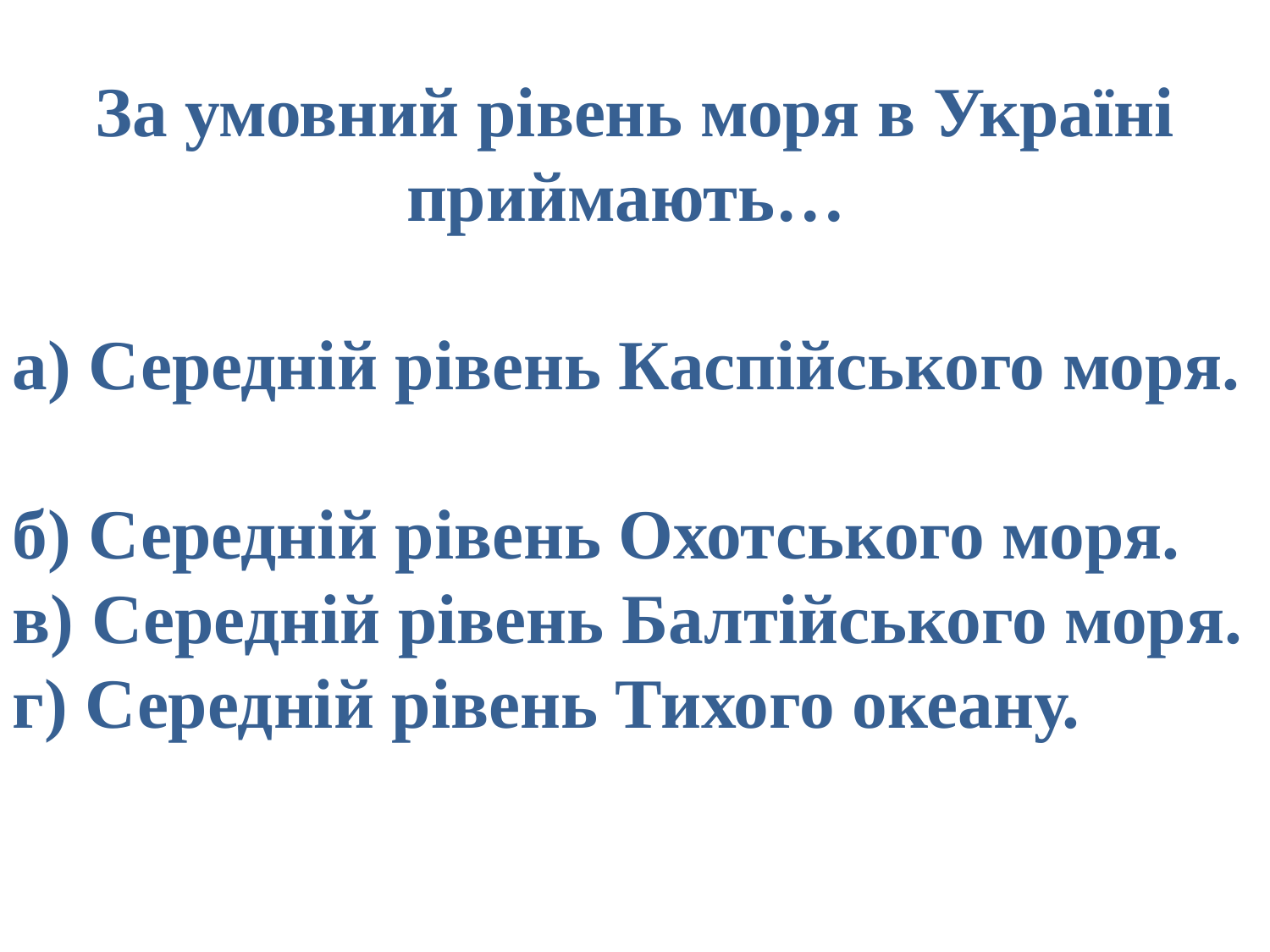

За умовний рівень моря в Україні приймають…
а) Середній рівень Каспійського моря.
б) Середній рівень Охотського моря.
в) Середній рівень Балтійського моря.
г) Середній рівень Тихого океану.